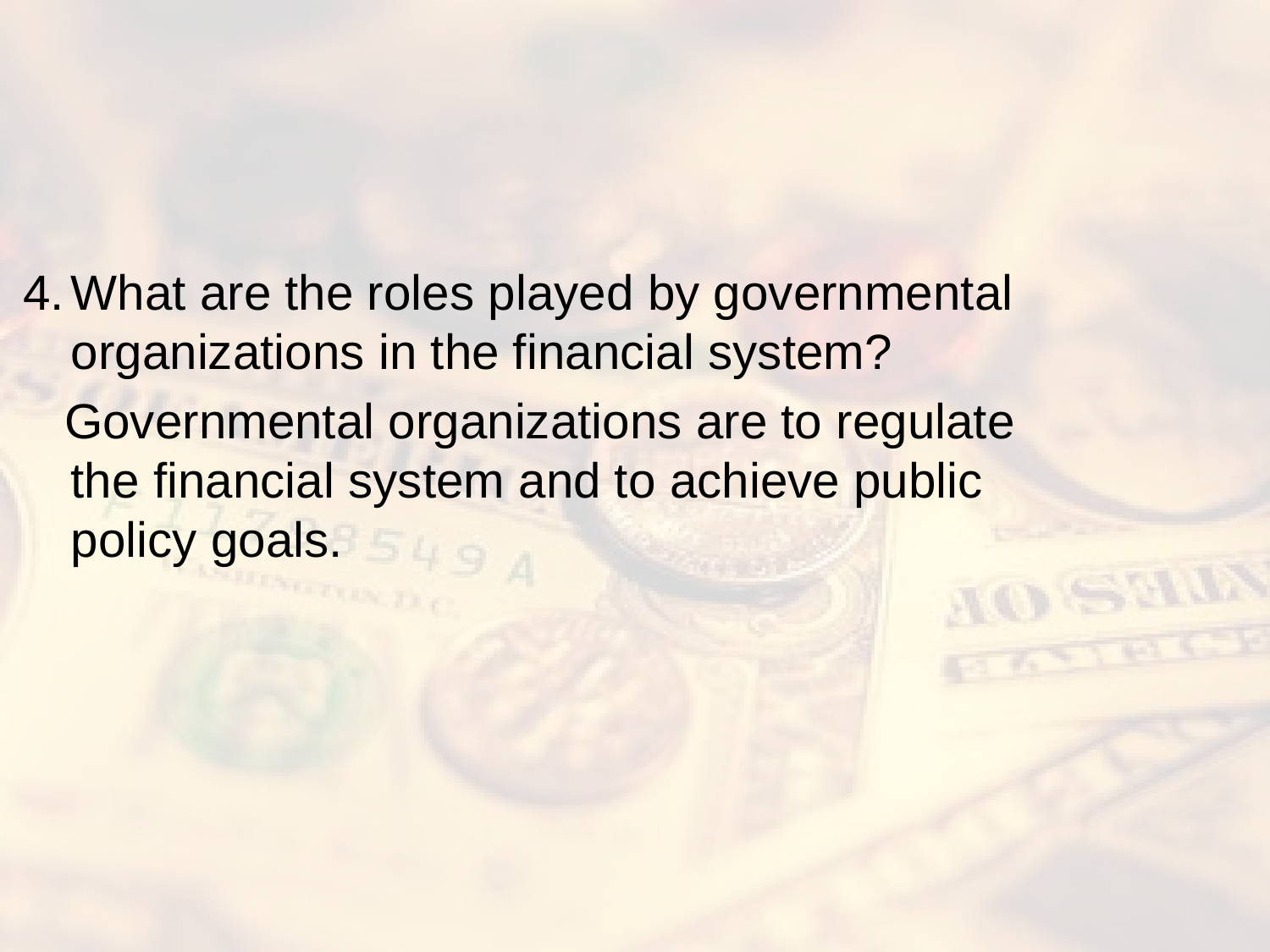

#

4.	What are the roles played by governmental organizations in the financial system?
   Governmental organizations are to regulate the financial system and to achieve public policy goals.